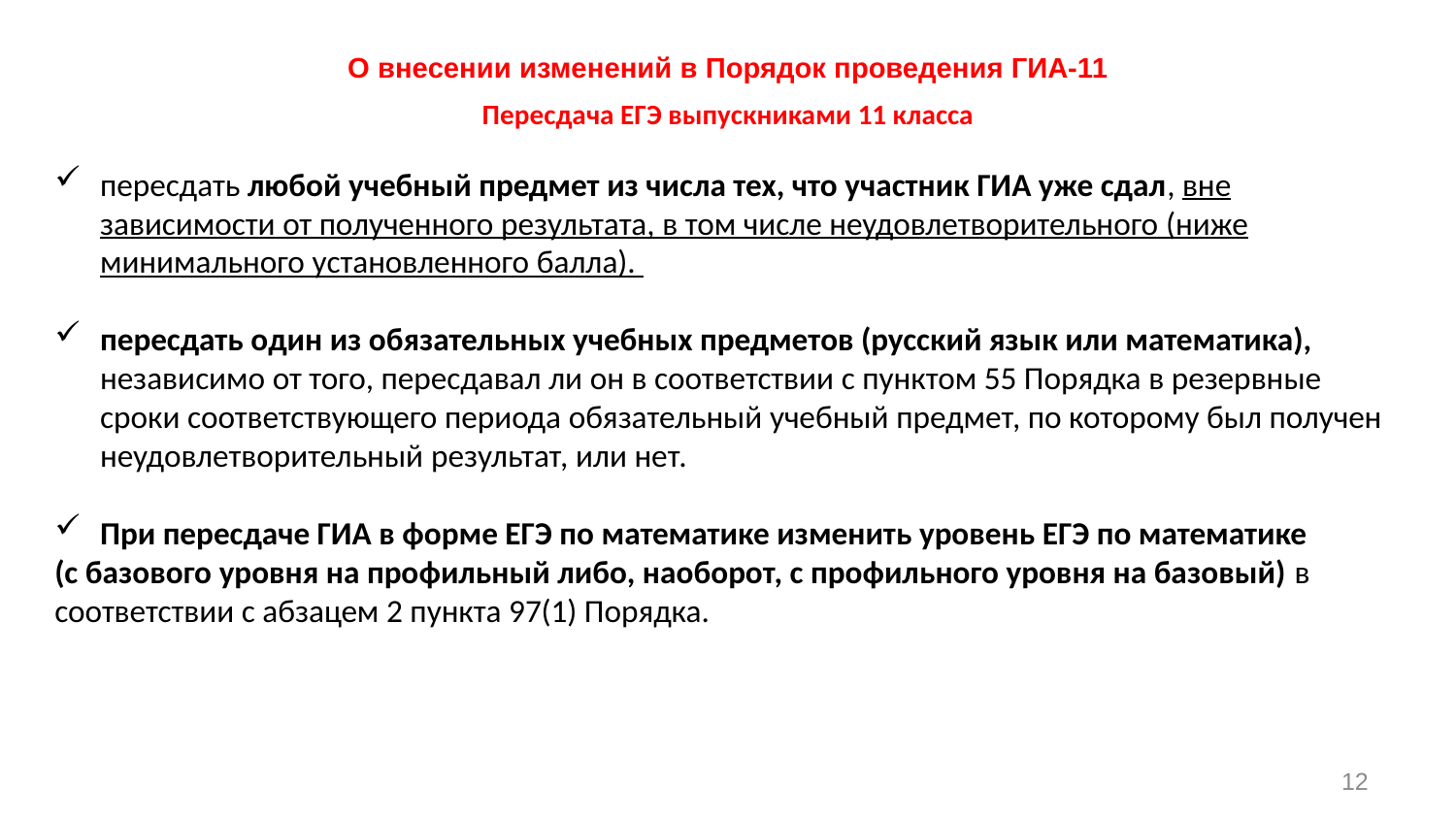

О внесении изменений в Порядок проведения ГИА-11
Пересдача ЕГЭ выпускниками 11 класса

пересдать любой учебный предмет из числа тех, что участник ГИА уже сдал, вне зависимости от полученного результата, в том числе неудовлетворительного (ниже минимального установленного балла).

пересдать один из обязательных учебных предметов (русский язык или математика), независимо от того, пересдавал ли он в соответствии с пунктом 55 Порядка в резервные сроки соответствующего периода обязательный учебный предмет, по которому был получен неудовлетворительный результат, или нет.

При пересдаче ГИА в форме ЕГЭ по математике изменить уровень ЕГЭ по математике
(с базового уровня на профильный либо, наоборот, с профильного уровня на базовый) в соответствии с абзацем 2 пункта 97(1) Порядка.

12